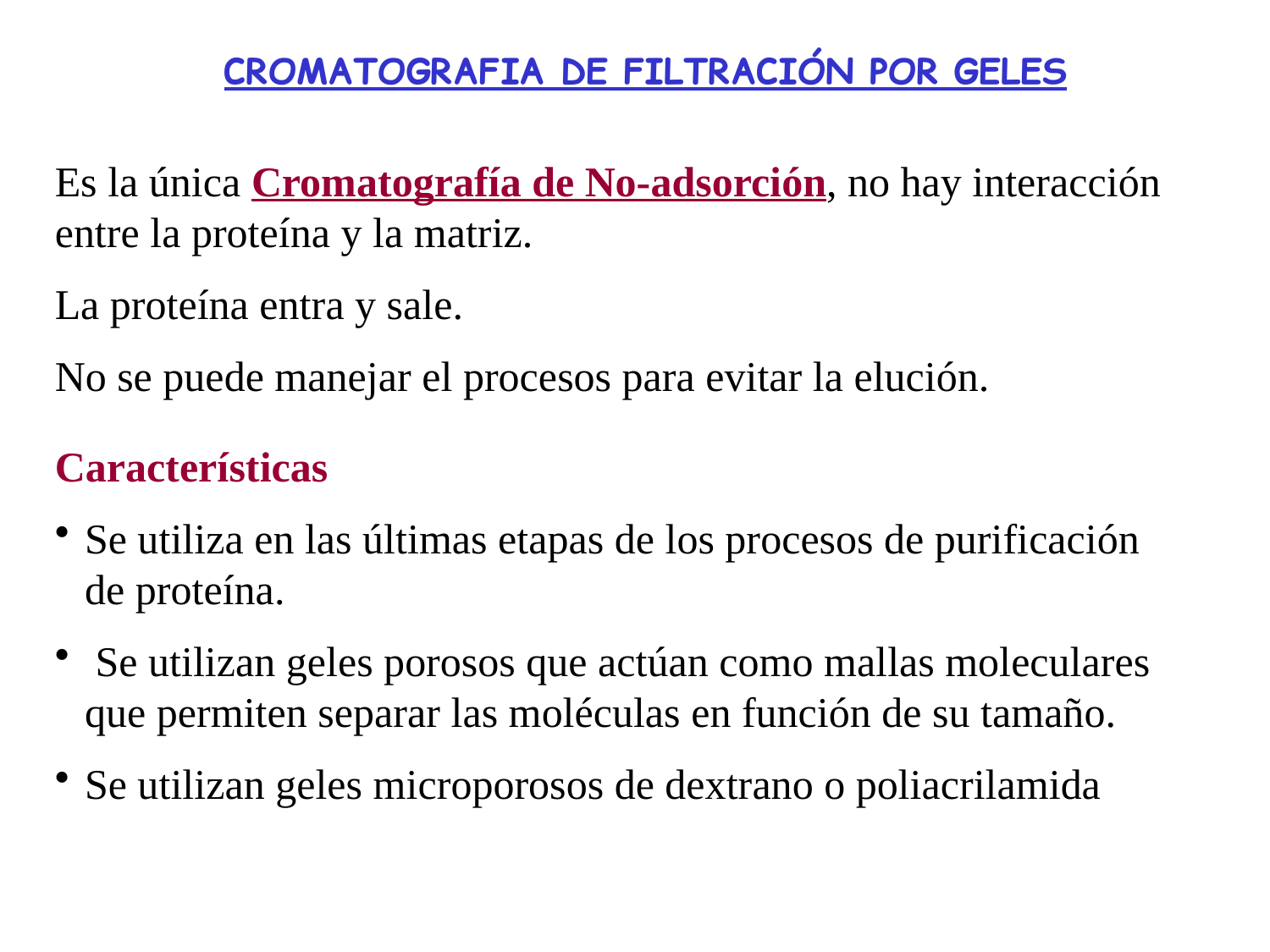

CROMATOGRAFIA DE FILTRACIÓN POR GELES
Es la única Cromatografía de No-adsorción, no hay interacción entre la proteína y la matriz.
La proteína entra y sale.
No se puede manejar el procesos para evitar la elución.
Características
Se utiliza en las últimas etapas de los procesos de purificación de proteína.
 Se utilizan geles porosos que actúan como mallas moleculares que permiten separar las moléculas en función de su tamaño.
Se utilizan geles microporosos de dextrano o poliacrilamida